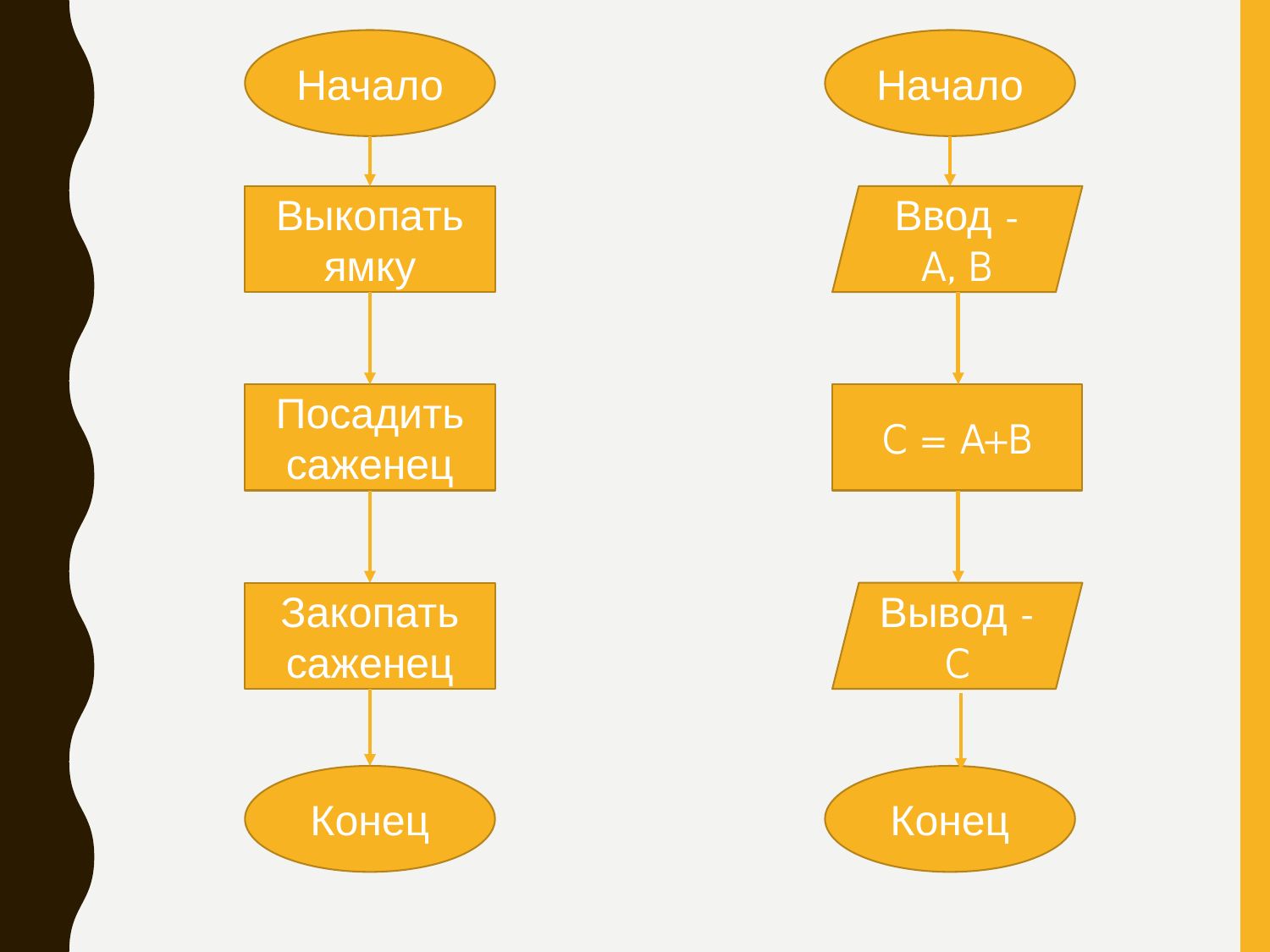

Начало
Начало
Ввод - A, B
Выкопать ямку
C = A+B
Посадить саженец
Вывод - C
Закопать саженец
Конец
Конец